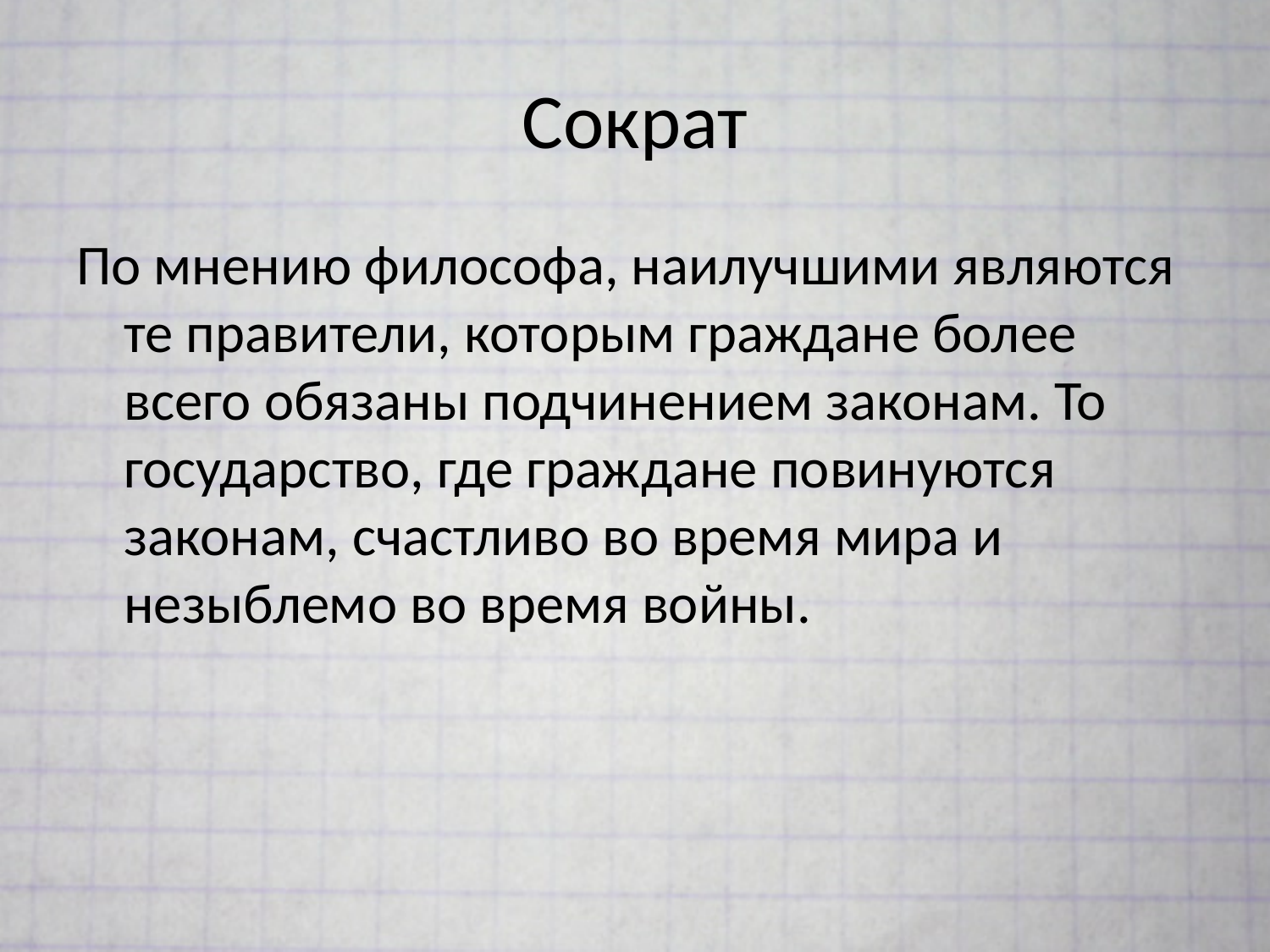

# Сократ
По мнению философа, наилучшими являются те правители, которым граждане более всего обязаны подчинением законам. То государство, где граждане повинуются законам, счастливо во время мира и незыблемо во время войны.